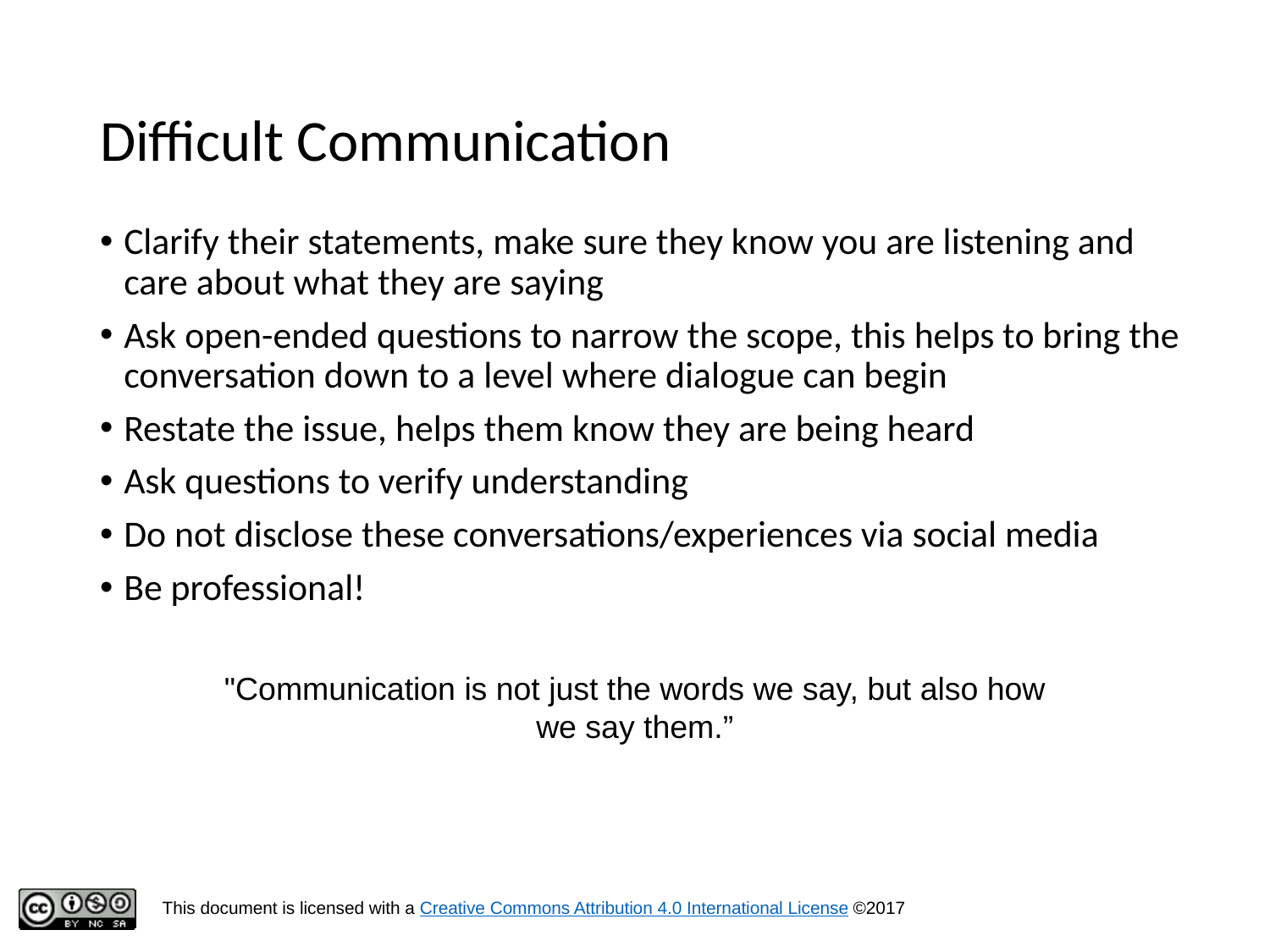

# Difficult Communication
Clarify their statements, make sure they know you are listening and care about what they are saying
Ask open-ended questions to narrow the scope, this helps to bring the conversation down to a level where dialogue can begin
Restate the issue, helps them know they are being heard
Ask questions to verify understanding
Do not disclose these conversations/experiences via social media
Be professional!
"Communication is not just the words we say, but also how we say them.”